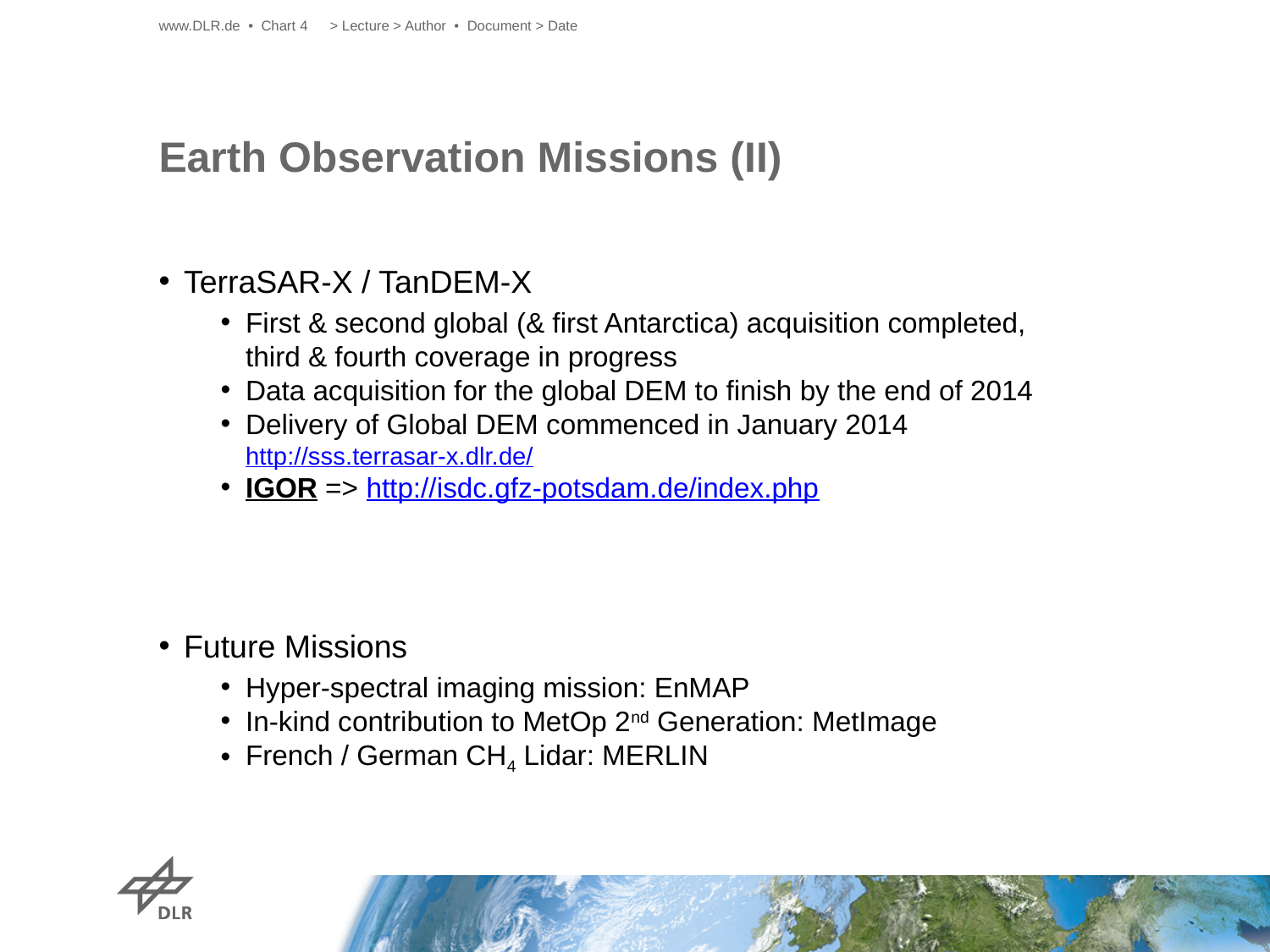

www.DLR.de  •  Chart 4
> Lecture > Author  •  Document > Date
# Earth Observation Missions (II)
TerraSAR-X / TanDEM-X
First & second global (& first Antarctica) acquisition completed,
third & fourth coverage in progress
Data acquisition for the global DEM to finish by the end of 2014
Delivery of Global DEM commenced in January 2014
http://sss.terrasar-x.dlr.de/
IGOR => http://isdc.gfz-potsdam.de/index.php

Future Missions
Hyper-spectral imaging mission: EnMAP
In-kind contribution to MetOp 2nd Generation: MetImage
French / German CH4 Lidar: MERLIN